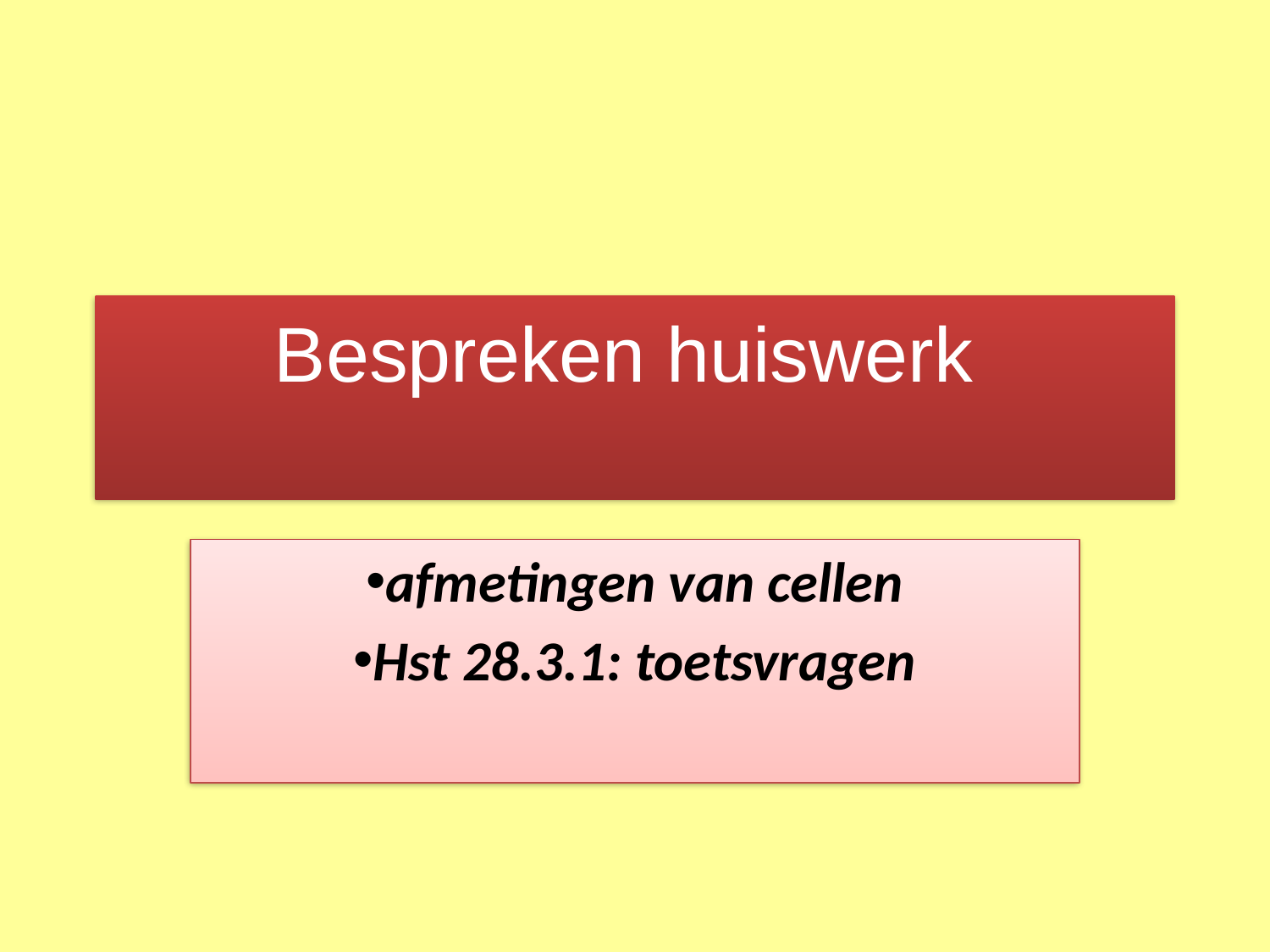

# Bespreken huiswerk
afmetingen van cellen
Hst 28.3.1: toetsvragen